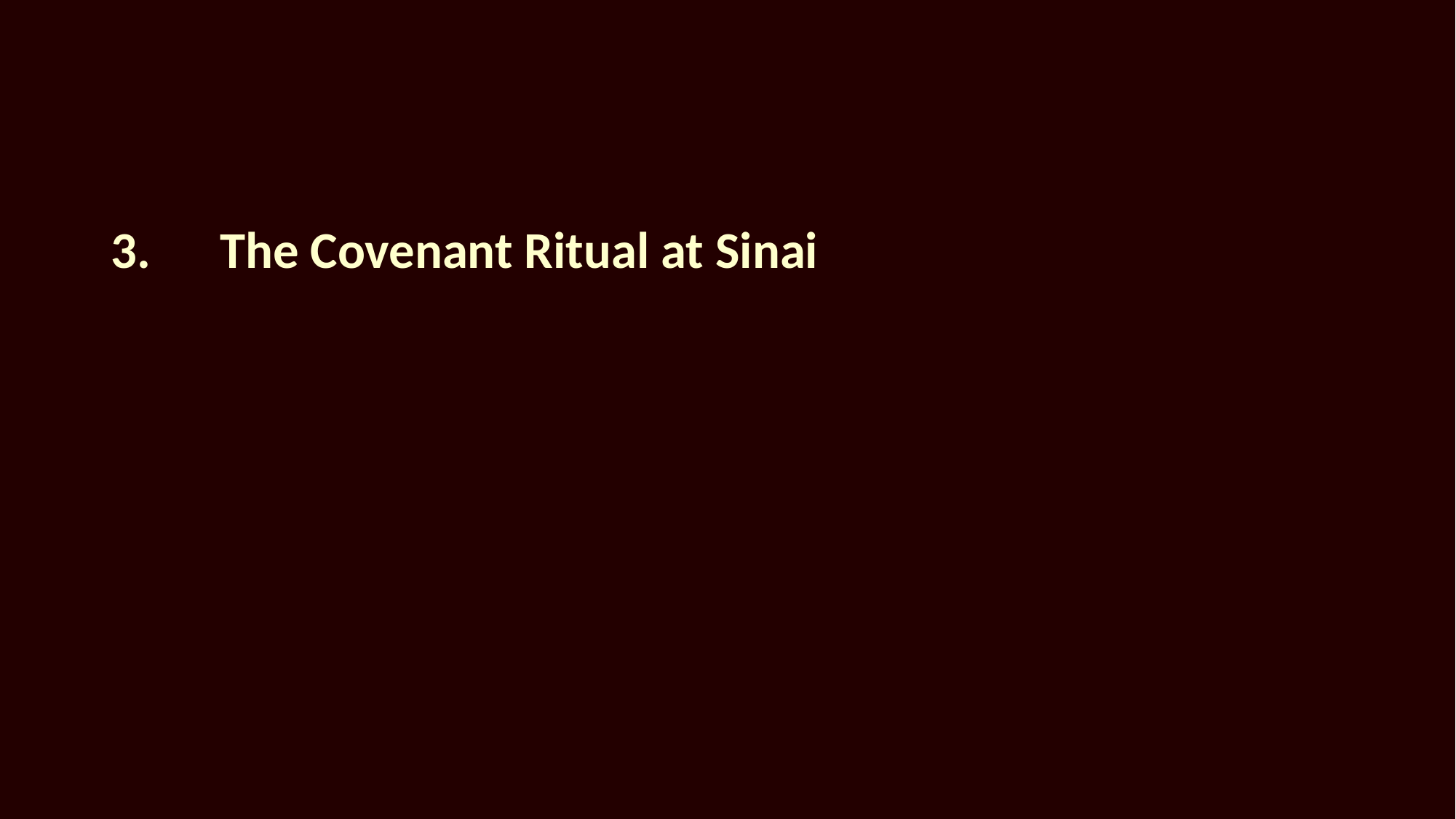

#
3.	The Covenant Ritual at Sinai